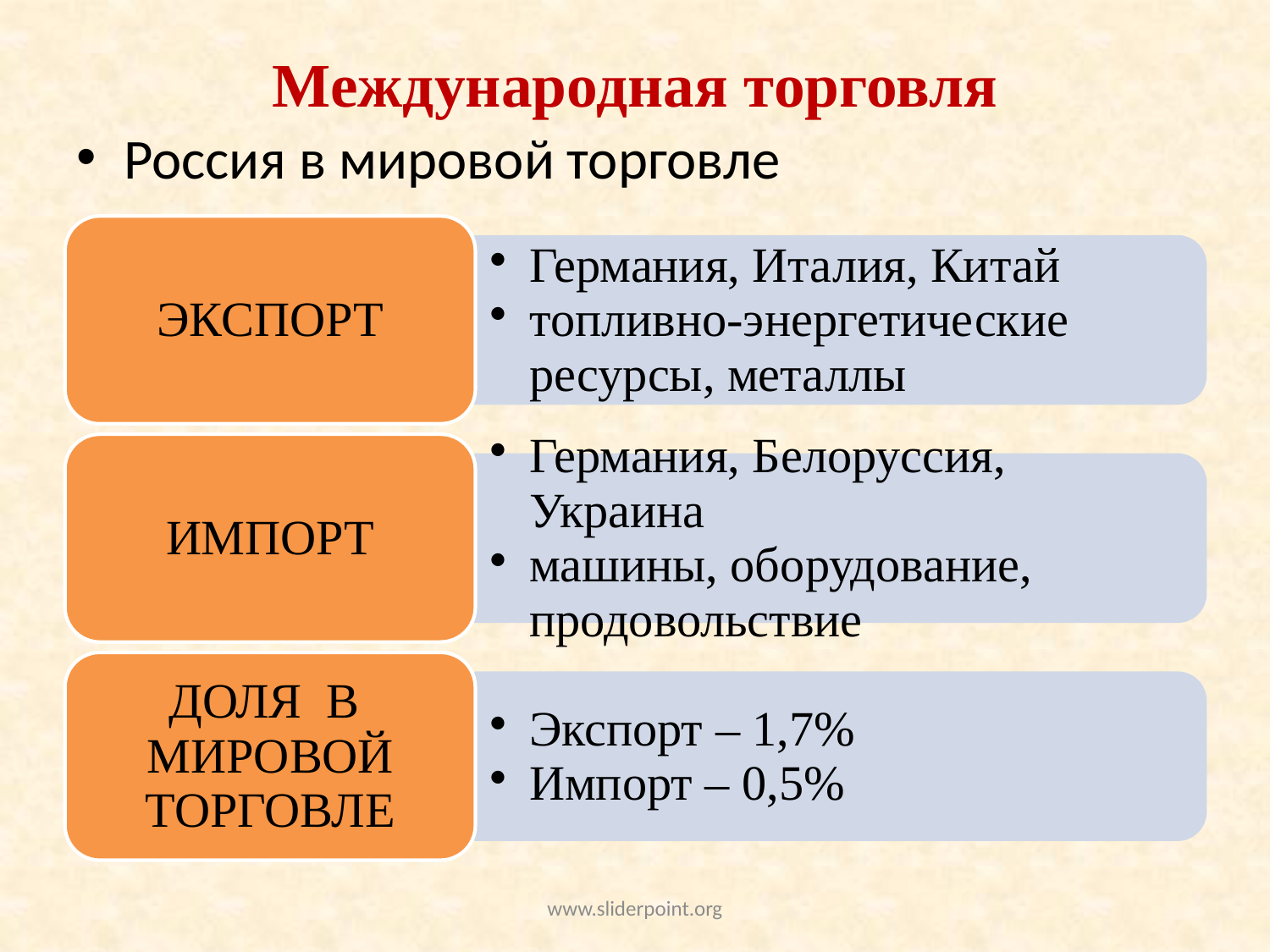

# Международная торговля
Россия в мировой торговле
ЭКСПОРТ
Германия, Италия, Китай
топливно-энергетические ресурсы, металлы
ИМПОРТ
Германия, Белоруссия, Украина
машины, оборудование, продовольствие
ДОЛЯ  В
МИРОВОЙ ТОРГОВЛЕ
Экспорт – 1,7%
Импорт – 0,5%
www.sliderpoint.org